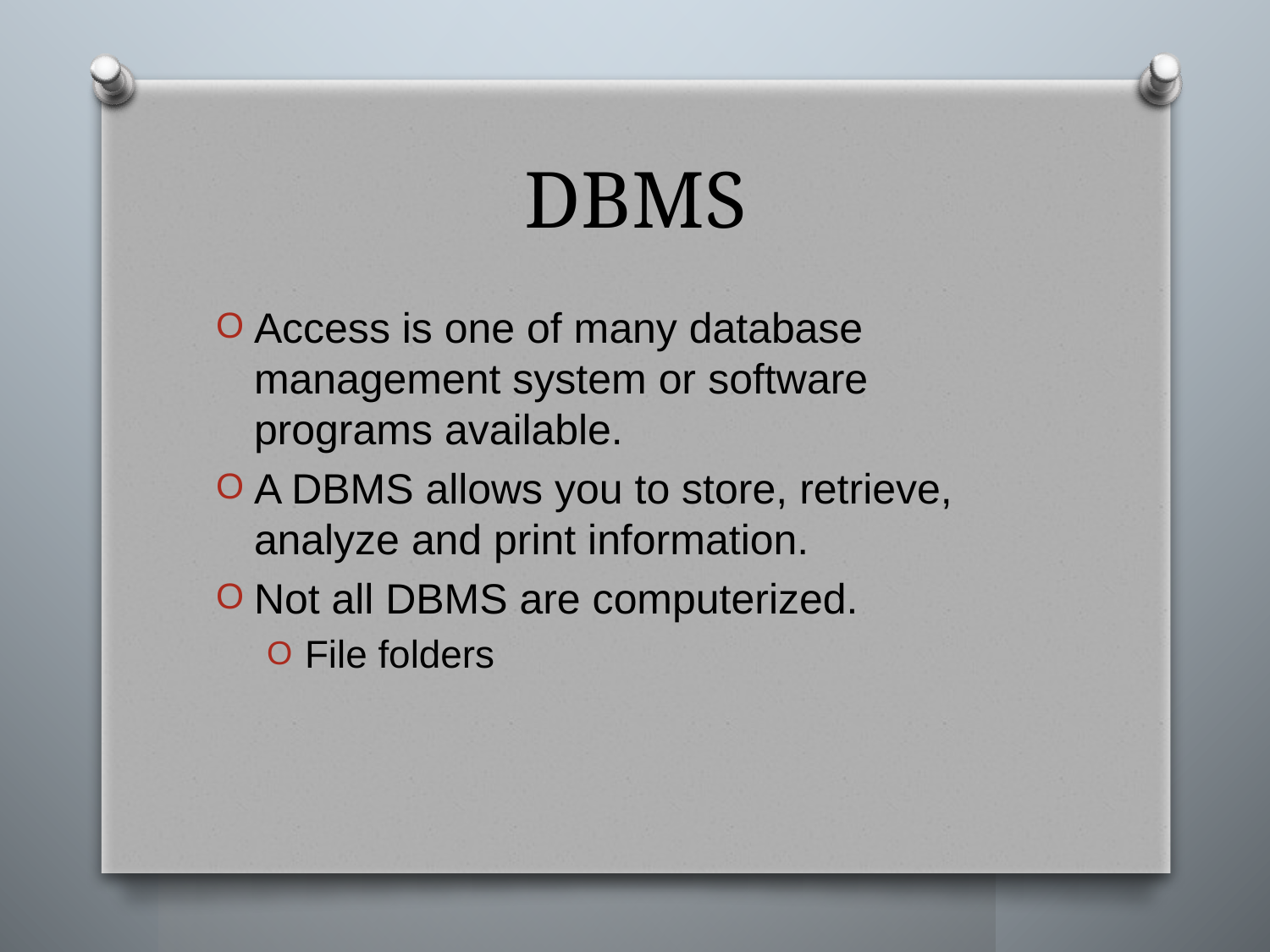

# DBMS
Access is one of many database management system or software programs available.
A DBMS allows you to store, retrieve, analyze and print information.
Not all DBMS are computerized.
File folders